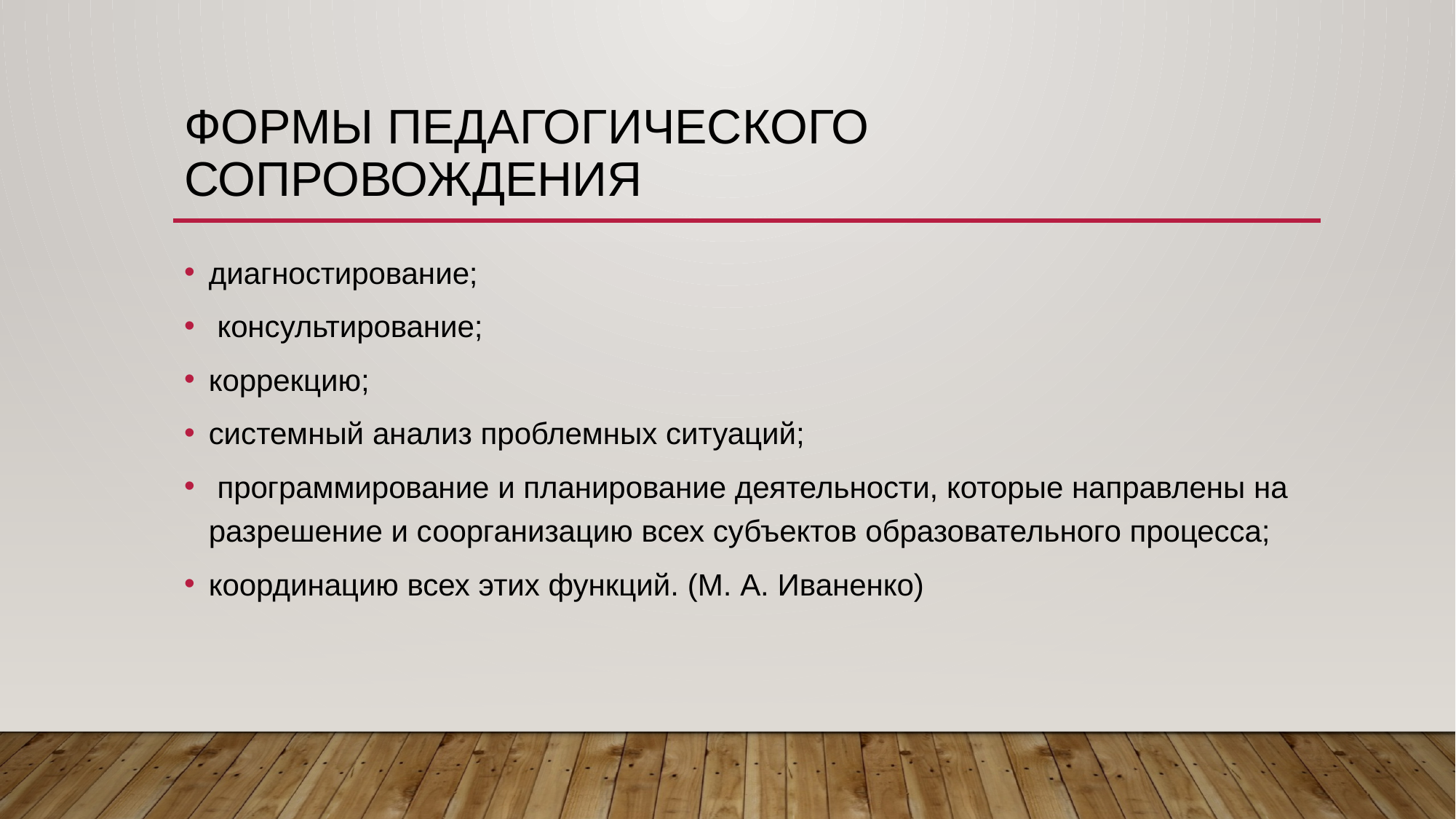

# Формы педагогического сопровождения
диагностирование;
 консультирование;
коррекцию;
системный анализ проблемных ситуаций;
 программирование и планирование деятельности, которые направлены на разрешение и соорганизацию всех субъектов образовательного процесса;
координацию всех этих функций. (М. А. Иваненко)